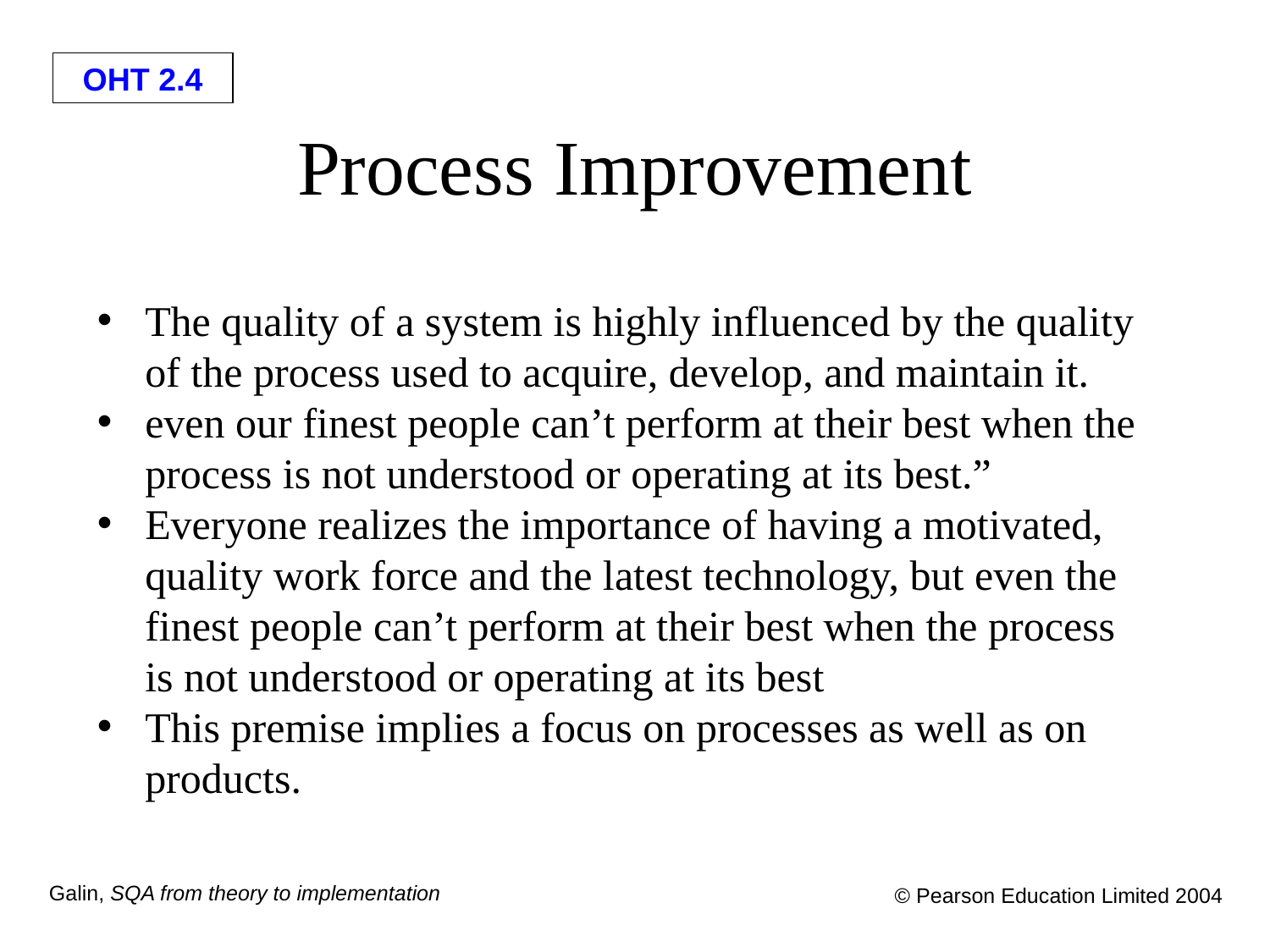

# Process Improvement

The quality of a system is highly influenced by the quality of the process used to acquire, develop, and maintain it.
even our finest people can’t perform at their best when the process is not understood or operating at its best.”
Everyone realizes the importance of having a motivated, quality work force and the latest technology, but even the finest people can’t perform at their best when the process is not understood or operating at its best
This premise implies a focus on processes as well as on products.